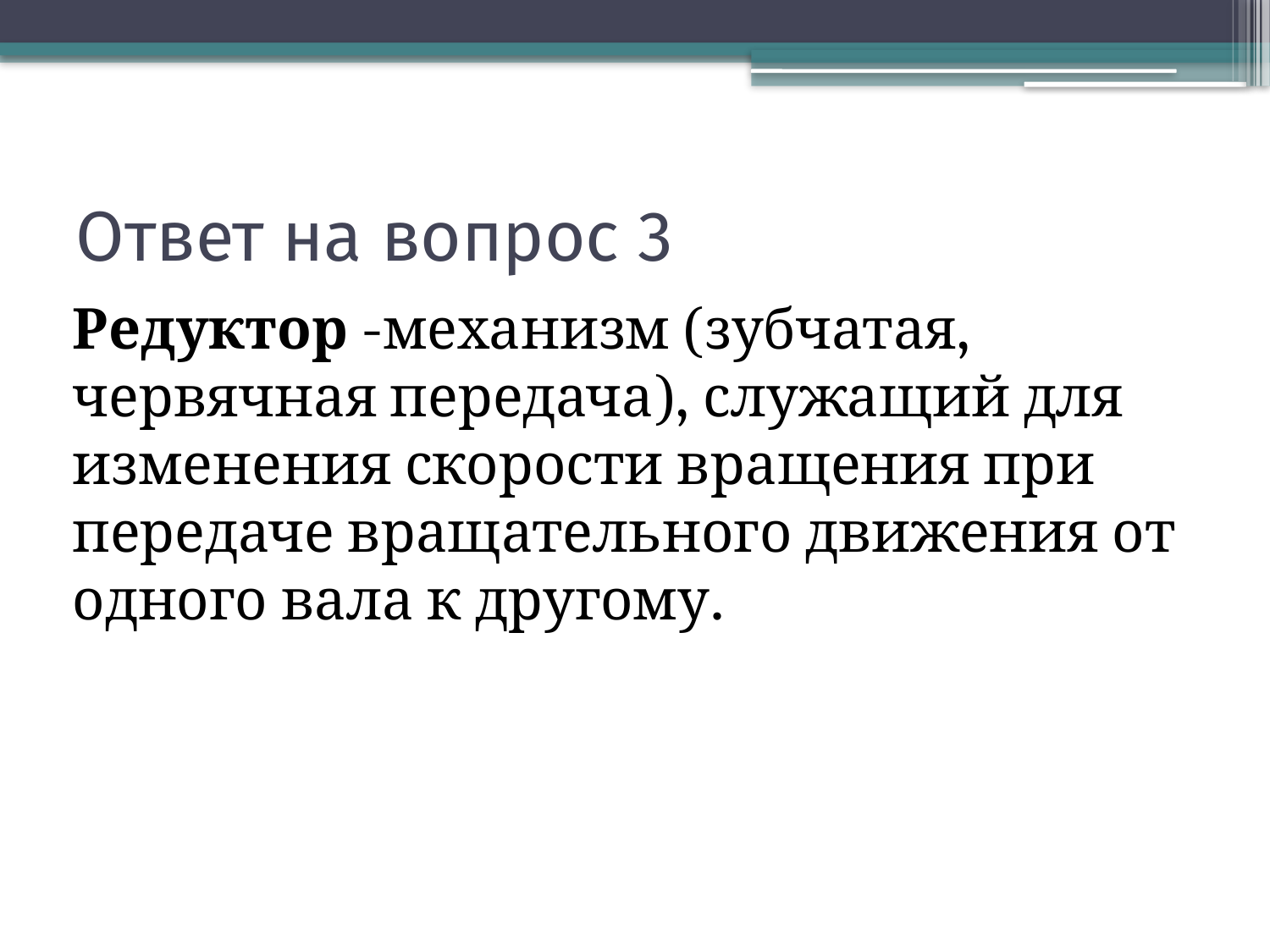

# Ответ на вопрос 3
Редуктор -механизм (зубчатая, червячная передача), служащий для изменения скорости вращения при передаче вращательного движения от одного вала к другому.